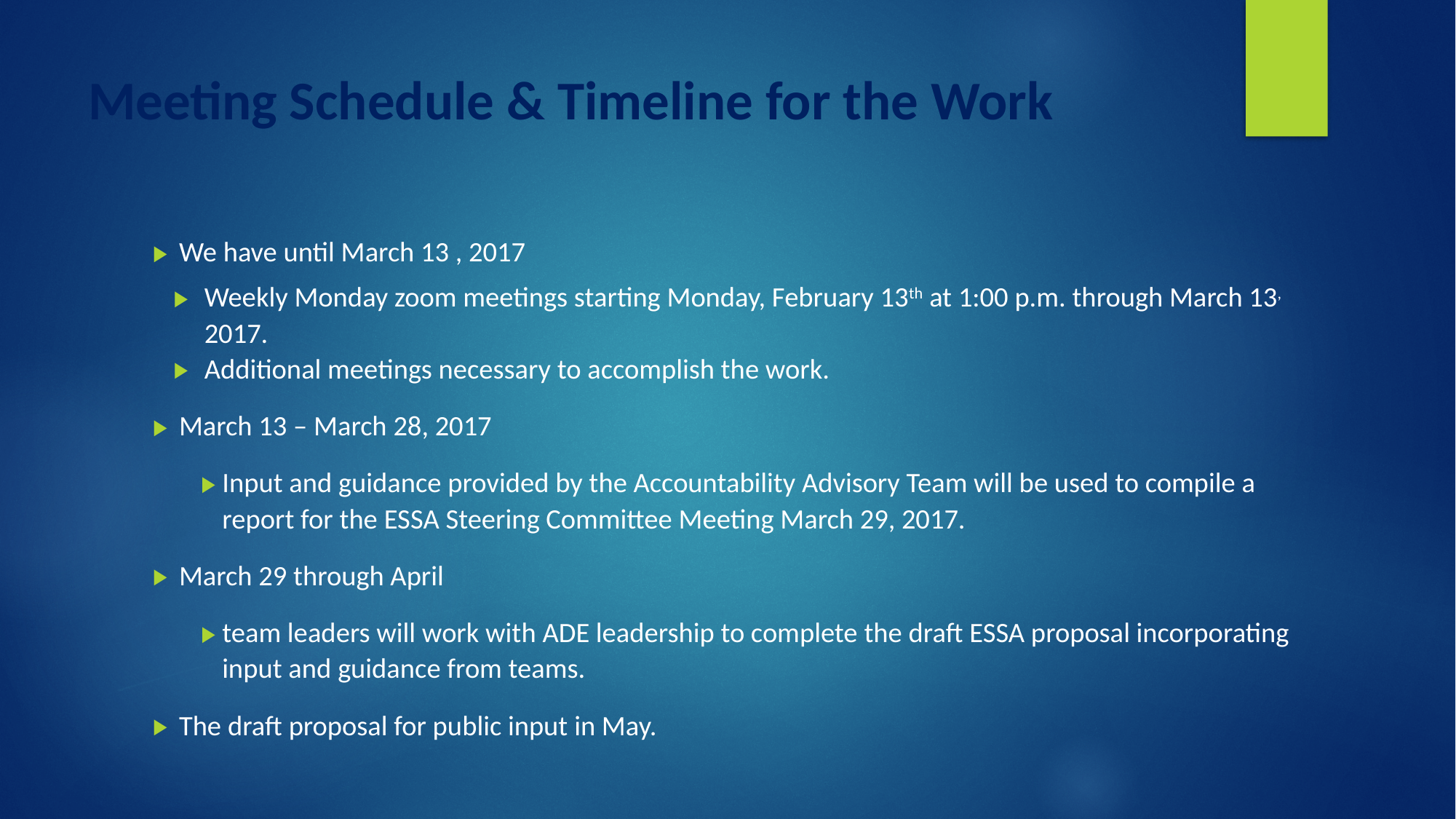

# Meeting Schedule & Timeline for the Work
We have until March 13 , 2017
Weekly Monday zoom meetings starting Monday, February 13th at 1:00 p.m. through March 13, 2017.
Additional meetings necessary to accomplish the work.
March 13 – March 28, 2017
Input and guidance provided by the Accountability Advisory Team will be used to compile a report for the ESSA Steering Committee Meeting March 29, 2017.
March 29 through April
team leaders will work with ADE leadership to complete the draft ESSA proposal incorporating input and guidance from teams.
The draft proposal for public input in May.